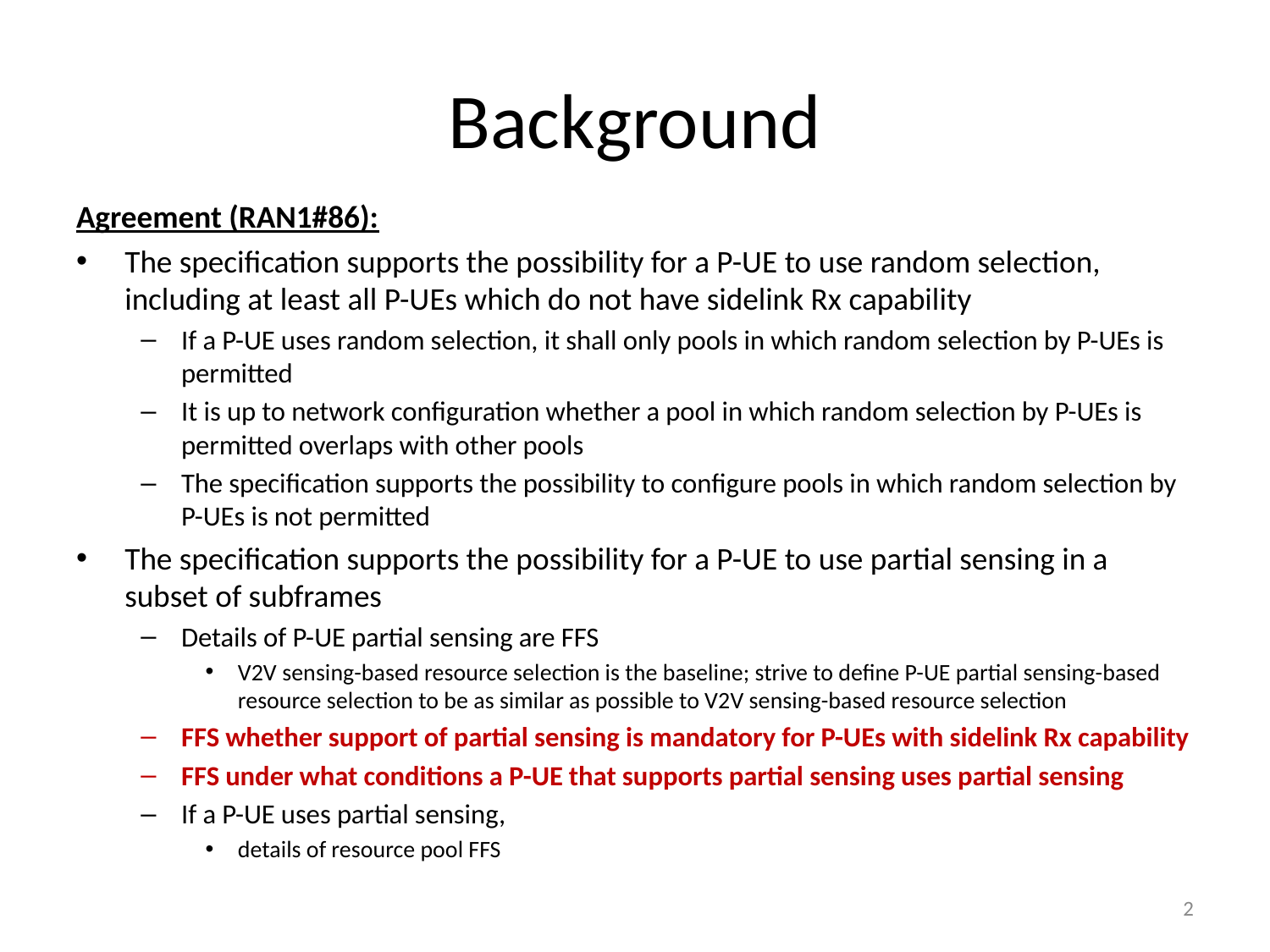

# Background
Agreement (RAN1#86):
The specification supports the possibility for a P-UE to use random selection, including at least all P-UEs which do not have sidelink Rx capability
If a P-UE uses random selection, it shall only pools in which random selection by P-UEs is permitted
It is up to network configuration whether a pool in which random selection by P-UEs is permitted overlaps with other pools
The specification supports the possibility to configure pools in which random selection by P-UEs is not permitted
The specification supports the possibility for a P-UE to use partial sensing in a subset of subframes
Details of P-UE partial sensing are FFS
V2V sensing-based resource selection is the baseline; strive to define P-UE partial sensing-based resource selection to be as similar as possible to V2V sensing-based resource selection
FFS whether support of partial sensing is mandatory for P-UEs with sidelink Rx capability
FFS under what conditions a P-UE that supports partial sensing uses partial sensing
If a P-UE uses partial sensing,
details of resource pool FFS
2